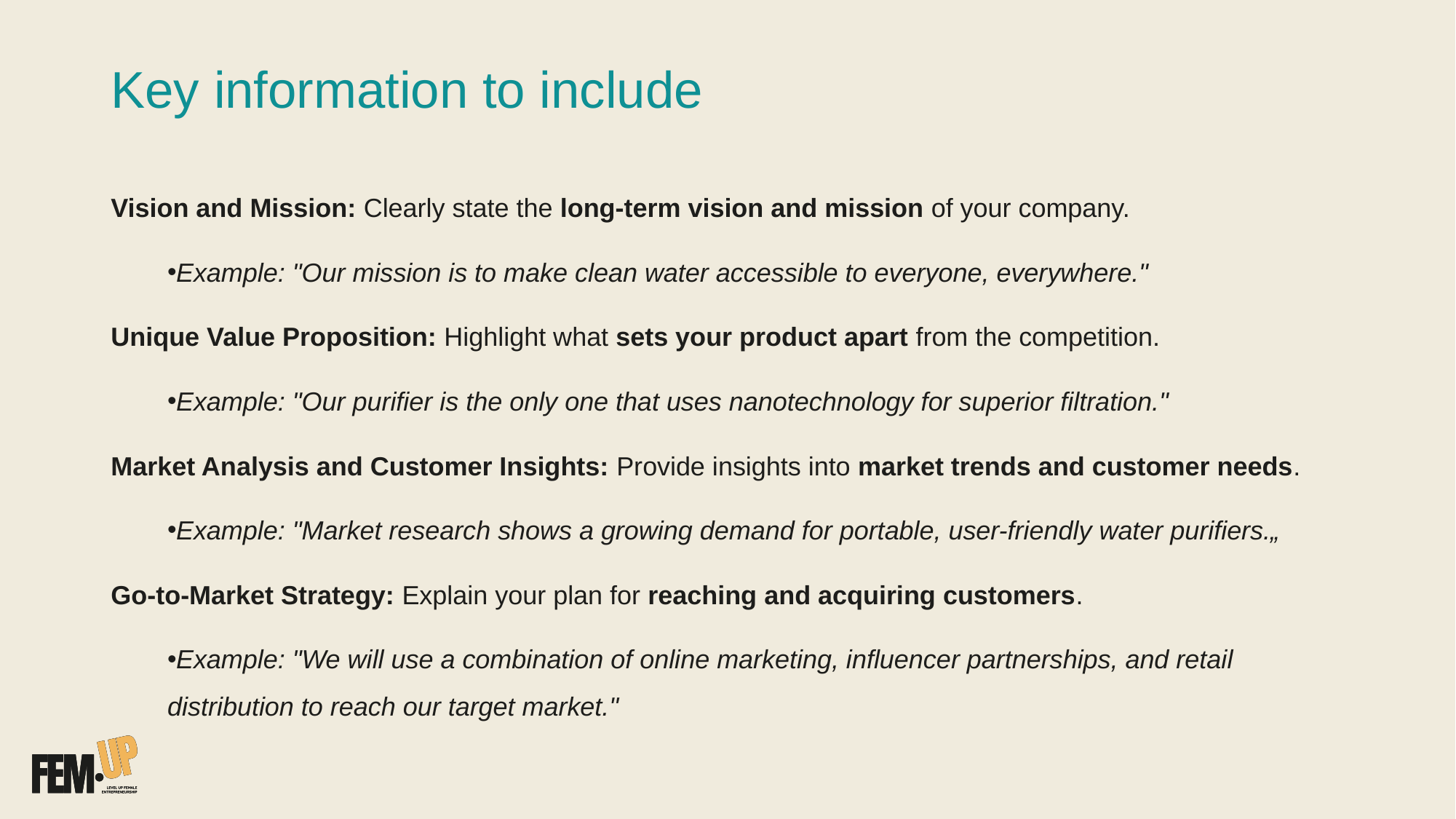

# Key information to include
Vision and Mission: Clearly state the long-term vision and mission of your company.
Example: "Our mission is to make clean water accessible to everyone, everywhere."
Unique Value Proposition: Highlight what sets your product apart from the competition.
Example: "Our purifier is the only one that uses nanotechnology for superior filtration."
Market Analysis and Customer Insights: Provide insights into market trends and customer needs.
Example: "Market research shows a growing demand for portable, user-friendly water purifiers.„
Go-to-Market Strategy: Explain your plan for reaching and acquiring customers.
Example: "We will use a combination of online marketing, influencer partnerships, and retail distribution to reach our target market."